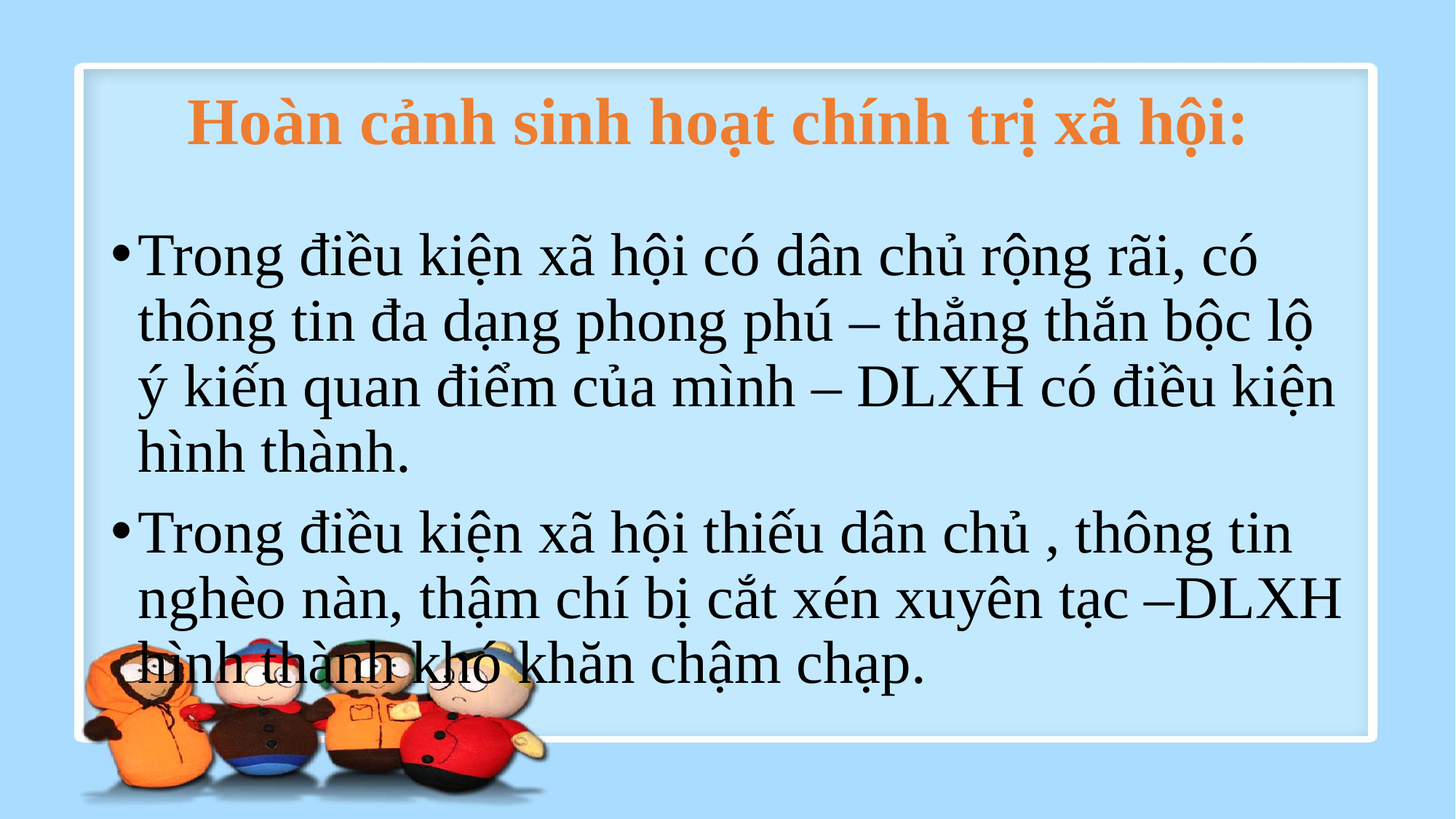

# Hoàn cảnh sinh hoạt chính trị xã hội:
Trong điều kiện xã hội có dân chủ rộng rãi, có thông tin đa dạng phong phú – thẳng thắn bộc lộ ý kiến quan điểm của mình – DLXH có điều kiện hình thành.
Trong điều kiện xã hội thiếu dân chủ , thông tin nghèo nàn, thậm chí bị cắt xén xuyên tạc –DLXH hình thành khó khăn chậm chạp.